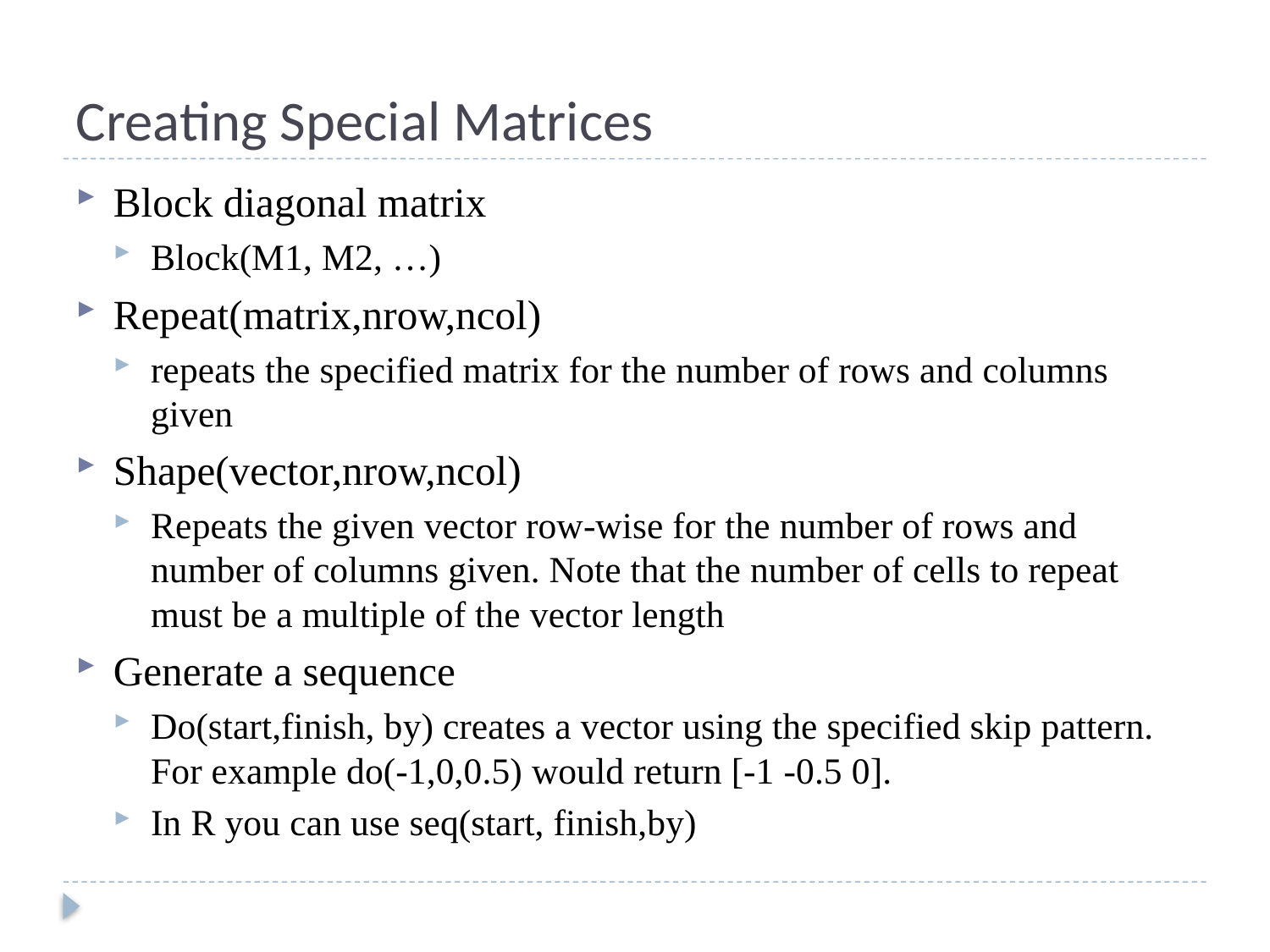

# Creating Special Matrices
Block diagonal matrix
Block(M1, M2, …)
Repeat(matrix,nrow,ncol)
repeats the specified matrix for the number of rows and columns given
Shape(vector,nrow,ncol)
Repeats the given vector row-wise for the number of rows and number of columns given. Note that the number of cells to repeat must be a multiple of the vector length
Generate a sequence
Do(start,finish, by) creates a vector using the specified skip pattern. For example do(-1,0,0.5) would return [-1 -0.5 0].
In R you can use seq(start, finish,by)